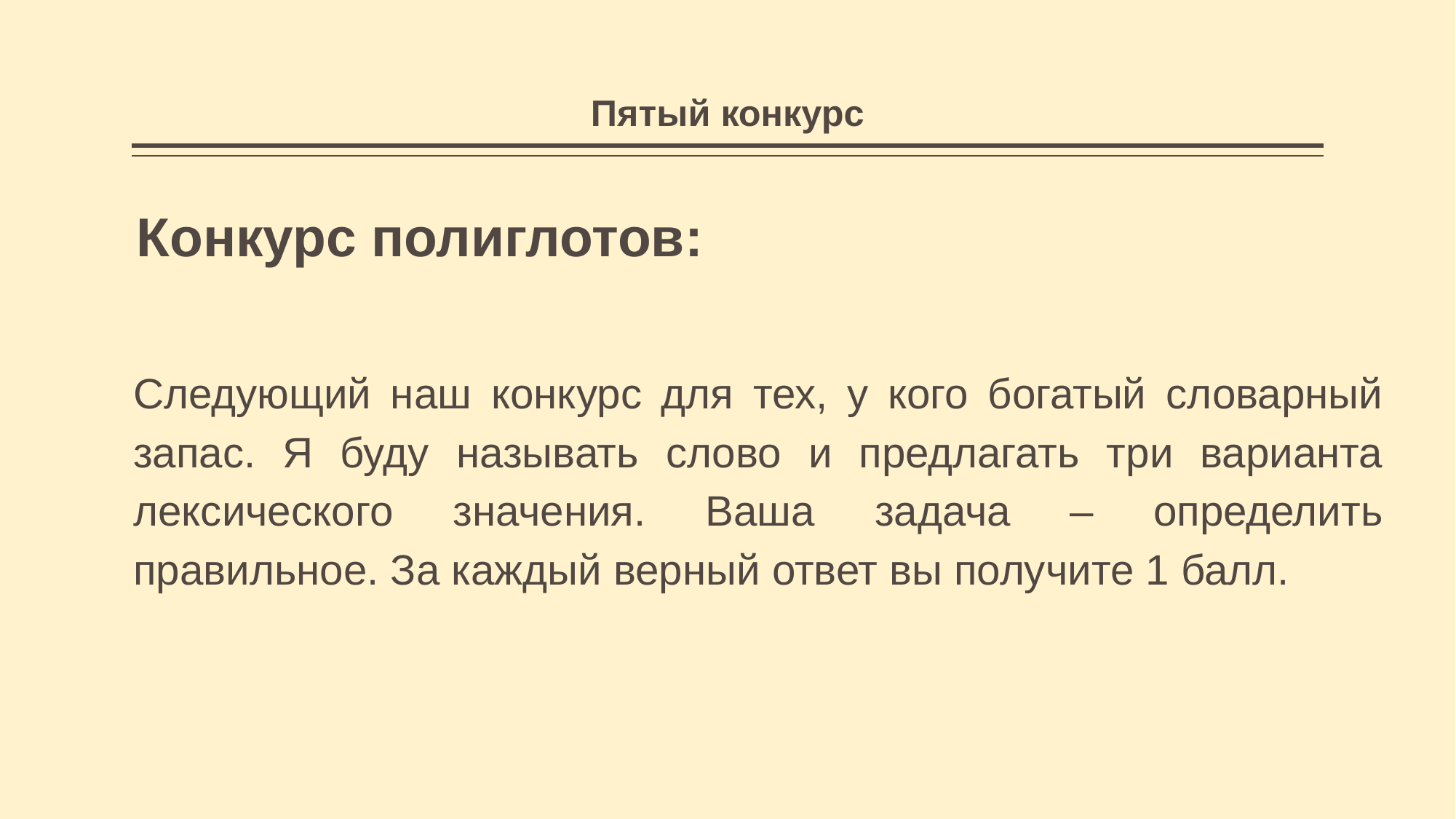

# Пятый конкурс
Конкурс полиглотов:
Следующий наш конкурс для тех, у кого богатый словарный запас. Я буду называть слово и предлагать три варианта лексического значения. Ваша задача – определить правильное. За каждый верный ответ вы получите 1 балл.